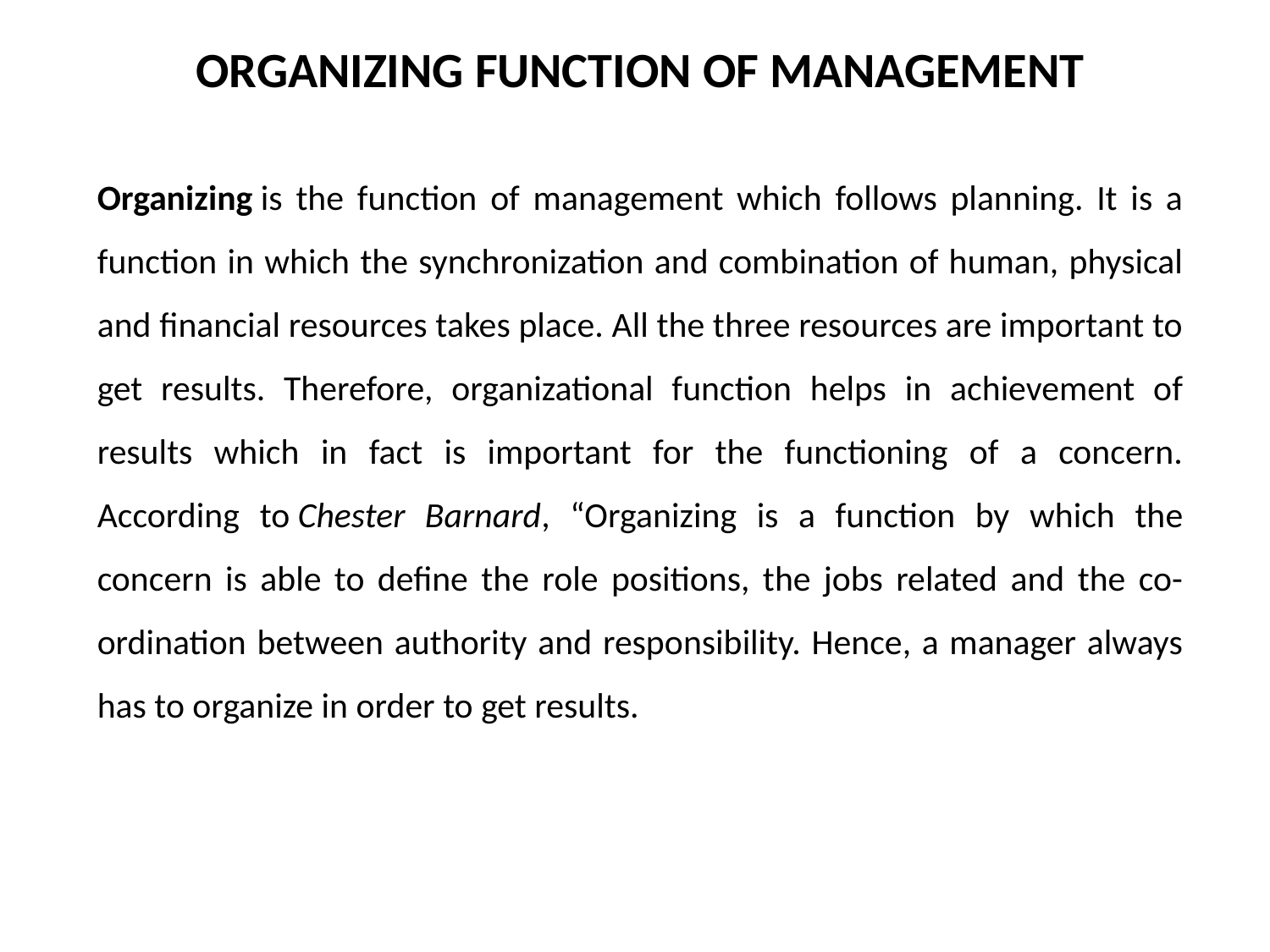

ORGANIZING FUNCTION OF MANAGEMENT
Organizing is the function of management which follows planning. It is a function in which the synchronization and combination of human, physical and financial resources takes place. All the three resources are important to get results. Therefore, organizational function helps in achievement of results which in fact is important for the functioning of a concern. According to Chester Barnard, “Organizing is a function by which the concern is able to define the role positions, the jobs related and the co-ordination between authority and responsibility. Hence, a manager always has to organize in order to get results.